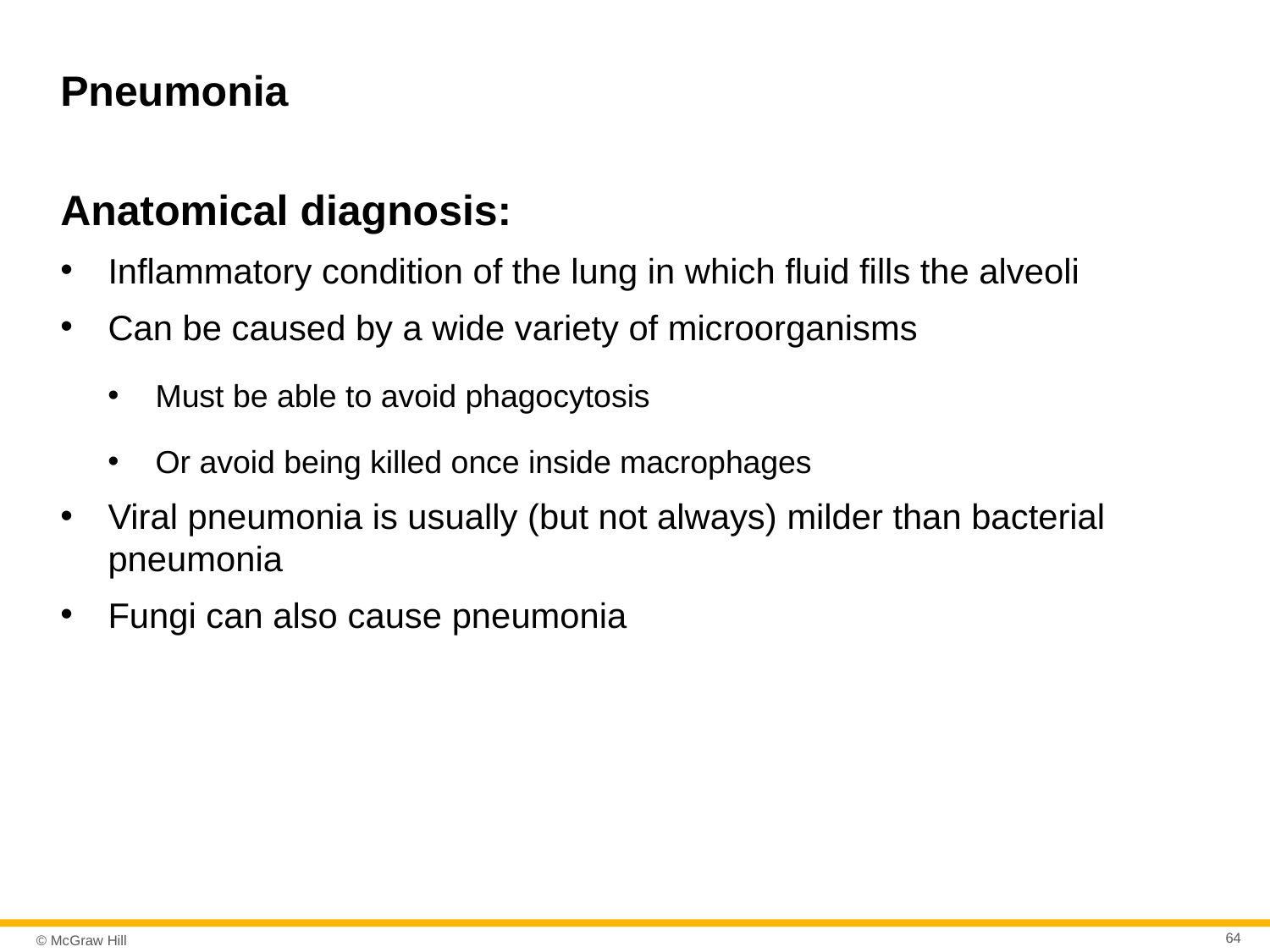

# Pneumonia
Anatomical diagnosis:
Inflammatory condition of the lung in which fluid fills the alveoli
Can be caused by a wide variety of microorganisms
Must be able to avoid phagocytosis
Or avoid being killed once inside macrophages
Viral pneumonia is usually (but not always) milder than bacterial pneumonia
Fungi can also cause pneumonia